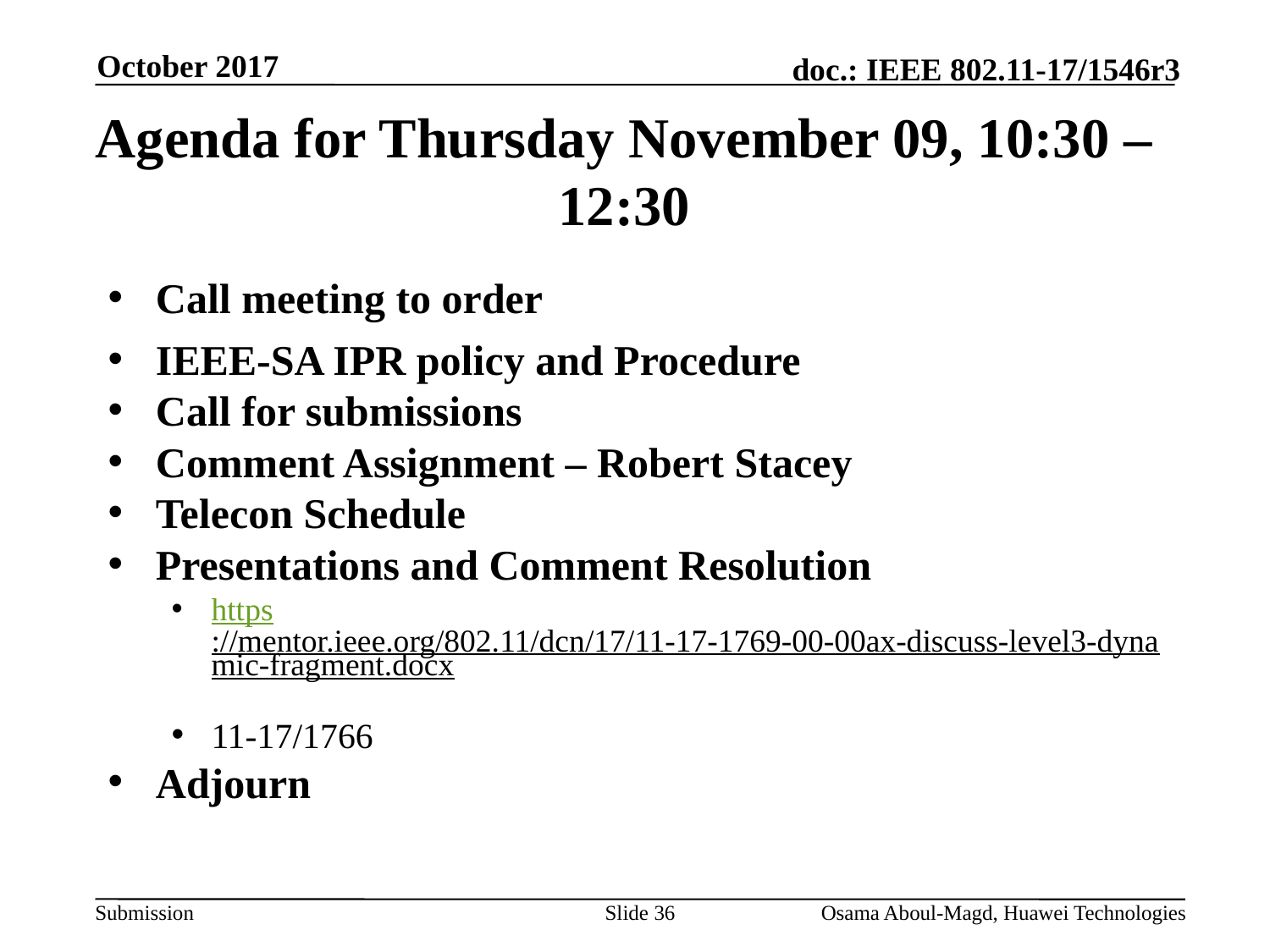

October 2017
# Agenda for Thursday November 09, 10:30 – 12:30
Call meeting to order
IEEE-SA IPR policy and Procedure
Call for submissions
Comment Assignment – Robert Stacey
Telecon Schedule
Presentations and Comment Resolution
https://mentor.ieee.org/802.11/dcn/17/11-17-1769-00-00ax-discuss-level3-dynamic-fragment.docx
11-17/1766
Adjourn

Slide 36
Osama Aboul-Magd, Huawei Technologies